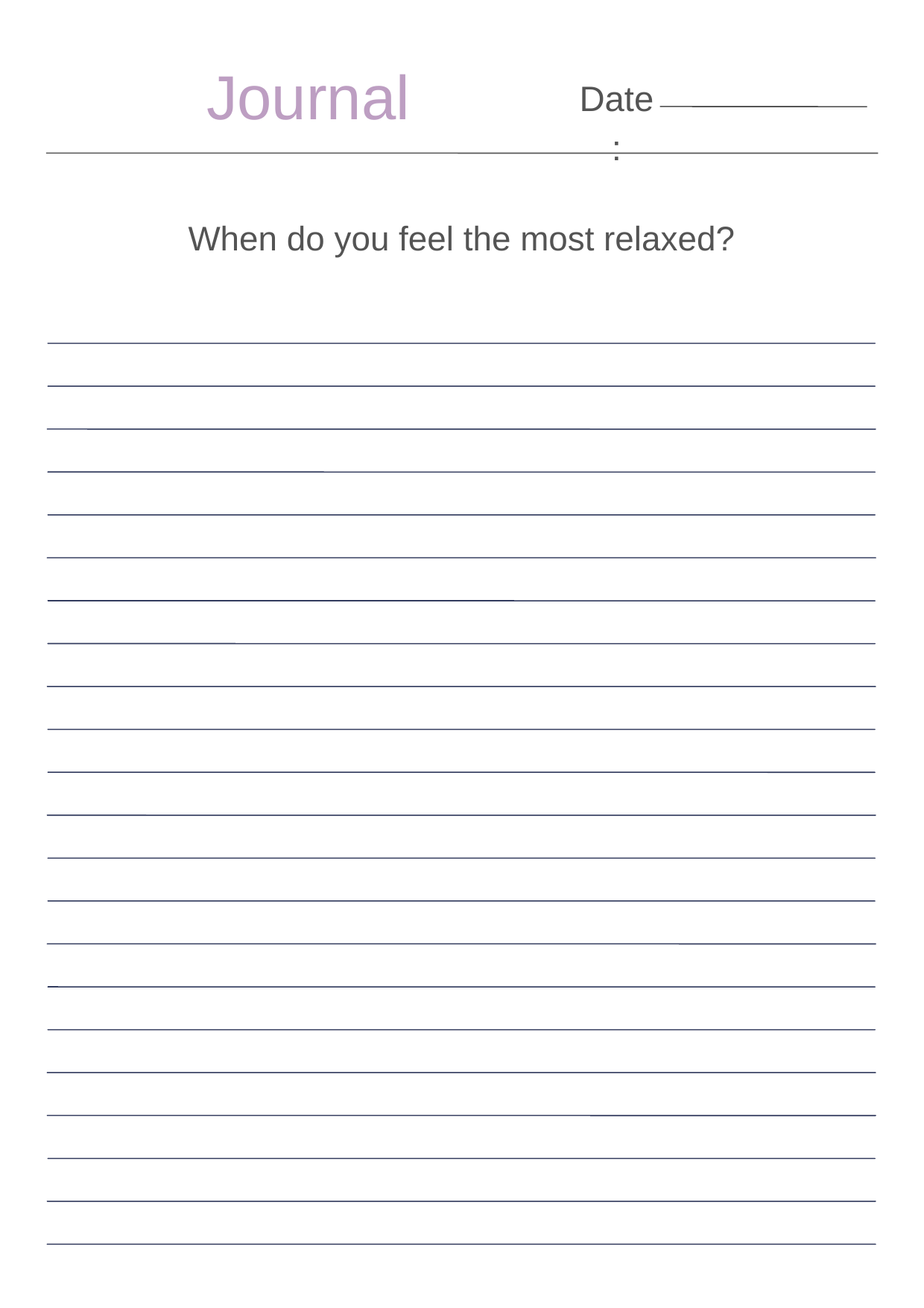

Journal
Date:

When do you feel the most relaxed?